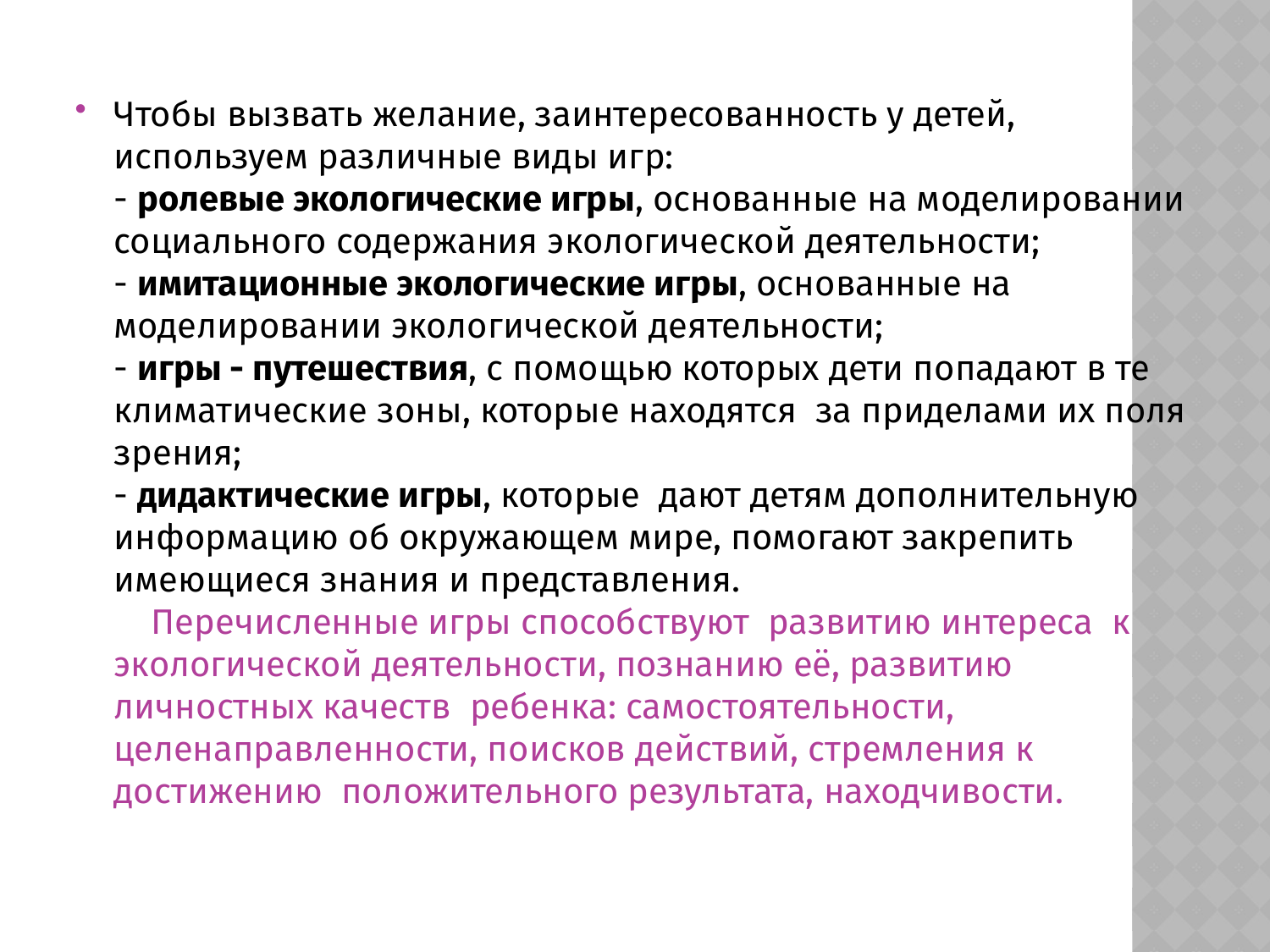

Чтобы вызвать желание, заинтересованность у детей, используем различные виды игр:
- ролевые экологические игры, основанные на моделировании социального содержания экологической деятельности;
- имитационные экологические игры, основанные на моделировании экологической деятельности;
- игры - путешествия, с помощью которых дети попадают в те климатические зоны, которые находятся  за приделами их поля зрения;
- дидактические игры, которые  дают детям дополнительную информацию об окружающем мире, помогают закрепить имеющиеся знания и представления.
    Перечисленные игры способствуют  развитию интереса  к экологической деятельности, познанию её, развитию личностных качеств  ребенка: самостоятельности, целенаправленности, поисков действий, стремления к достижению  положительного результата, находчивости.